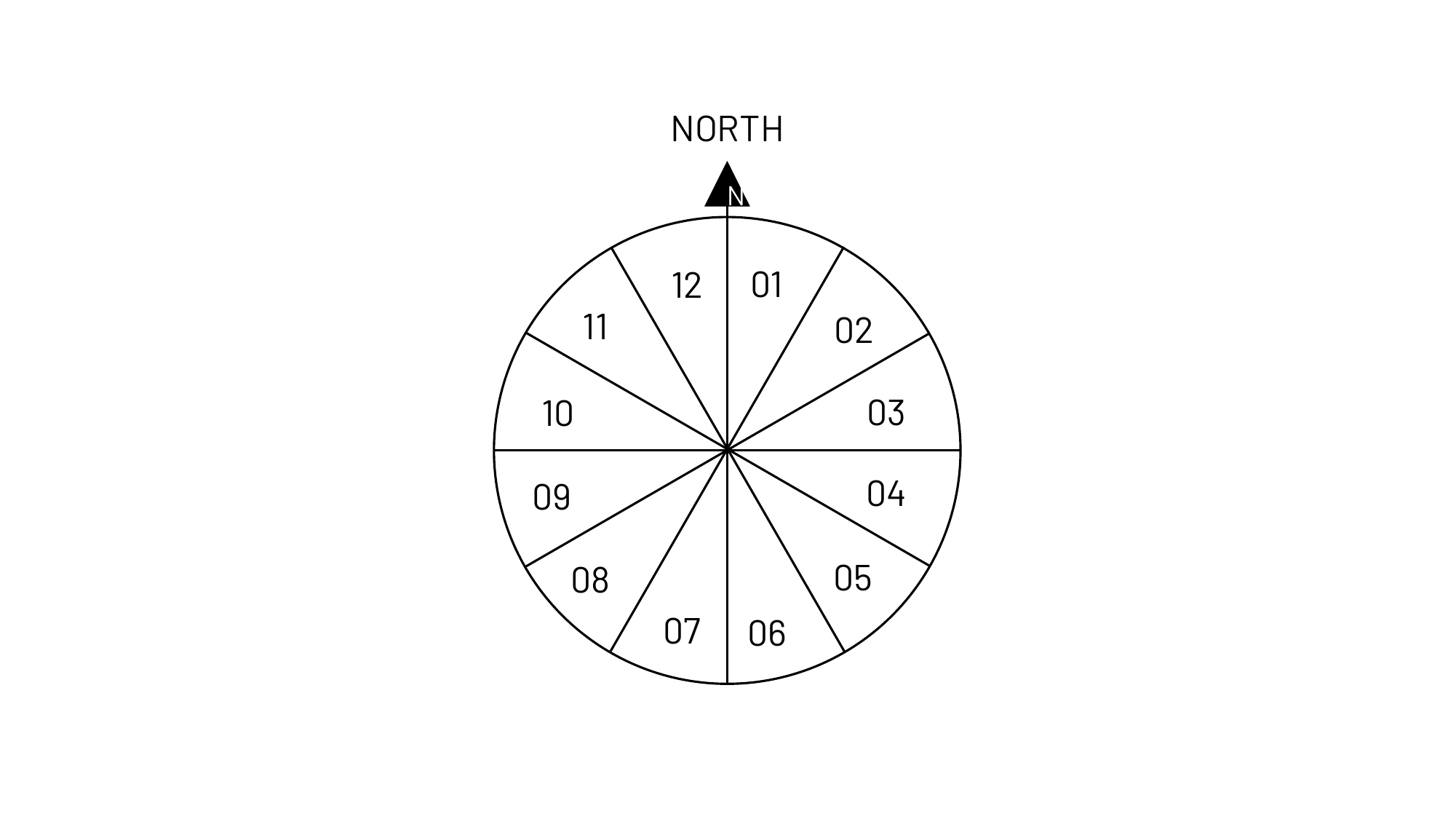

NORTH

N
01
12
11
02
03
10
04
09
05
08
07
06